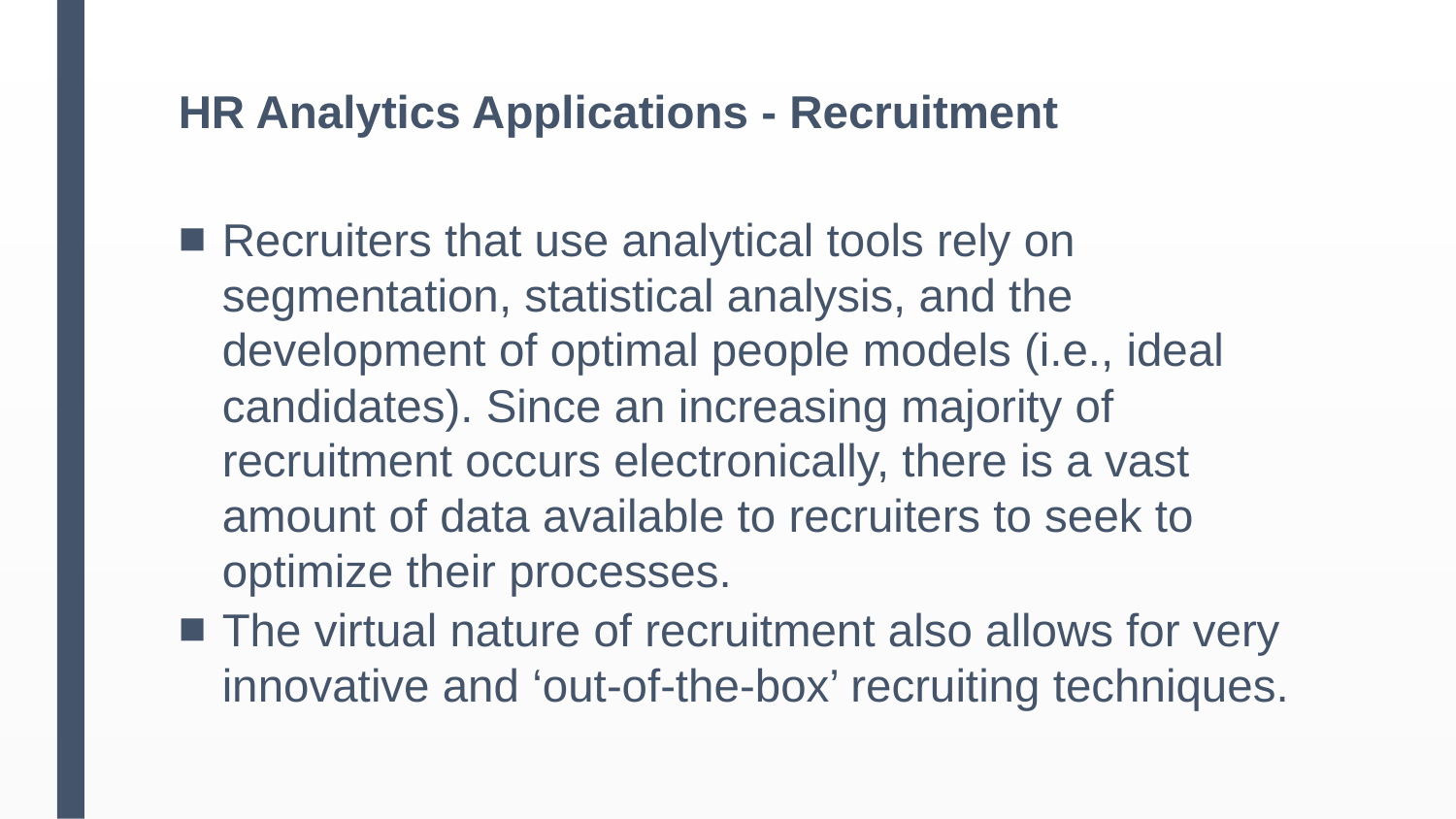

# HR Analytics Applications - Recruitment
Recruiters that use analytical tools rely on segmentation, statistical analysis, and the development of optimal people models (i.e., ideal candidates). Since an increasing majority of recruitment occurs electronically, there is a vast amount of data available to recruiters to seek to optimize their processes.
The virtual nature of recruitment also allows for very innovative and ‘out-of-the-box’ recruiting techniques.